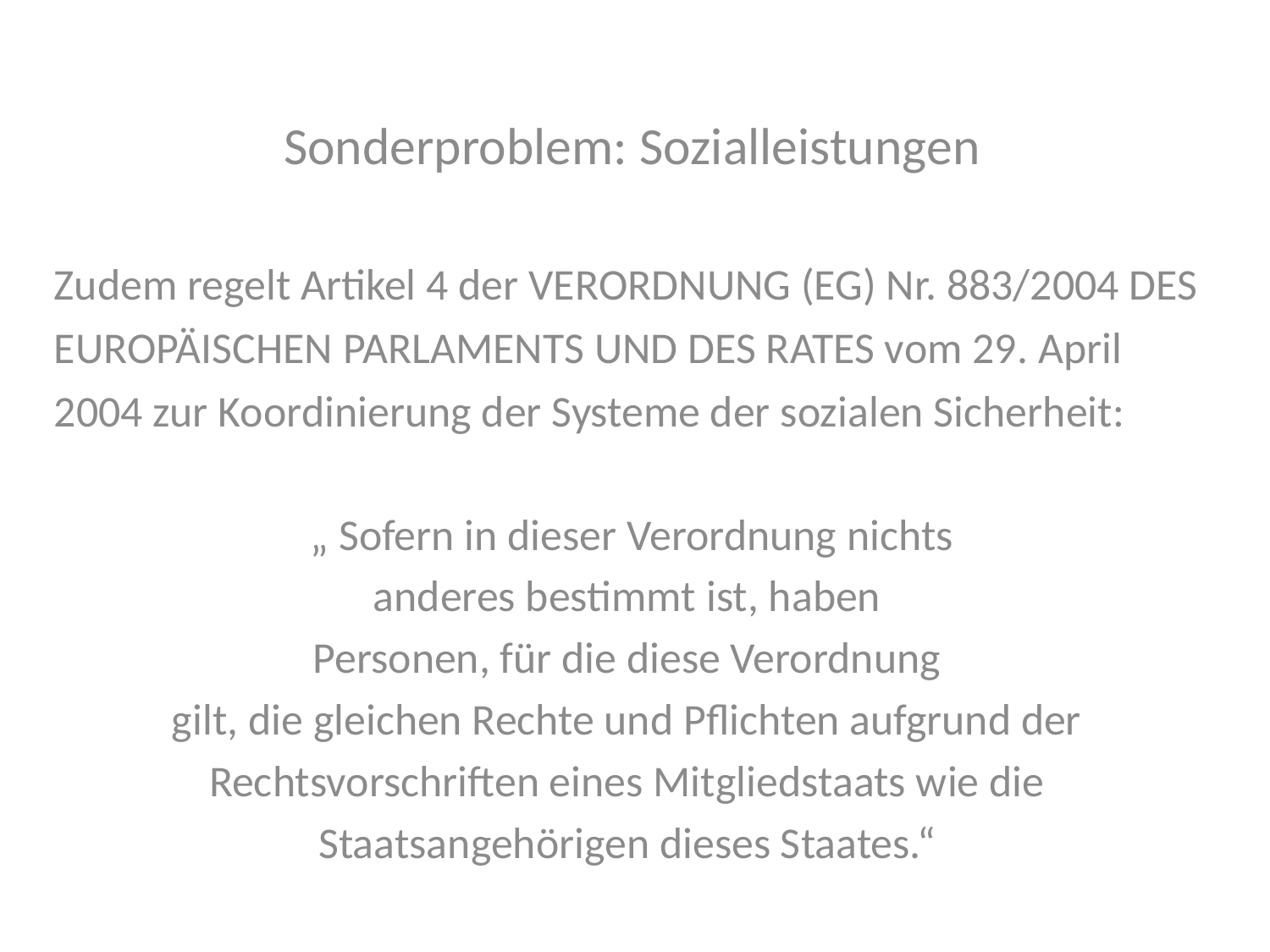

Sonderproblem: Sozialleistungen

Zudem regelt Artikel 4 der VERORDNUNG (EG) Nr. 883/2004 DES EUROPÄISCHEN PARLAMENTS UND DES RATES vom 29. April 2004 zur Koordinierung der Systeme der sozialen Sicherheit:

„ Sofern in dieser Verordnung nichts
anderes bestimmt ist, haben
Personen, für die diese Verordnung
gilt, die gleichen Rechte und Pflichten aufgrund der
Rechtsvorschriften eines Mitgliedstaats wie die
Staatsangehörigen dieses Staates.“